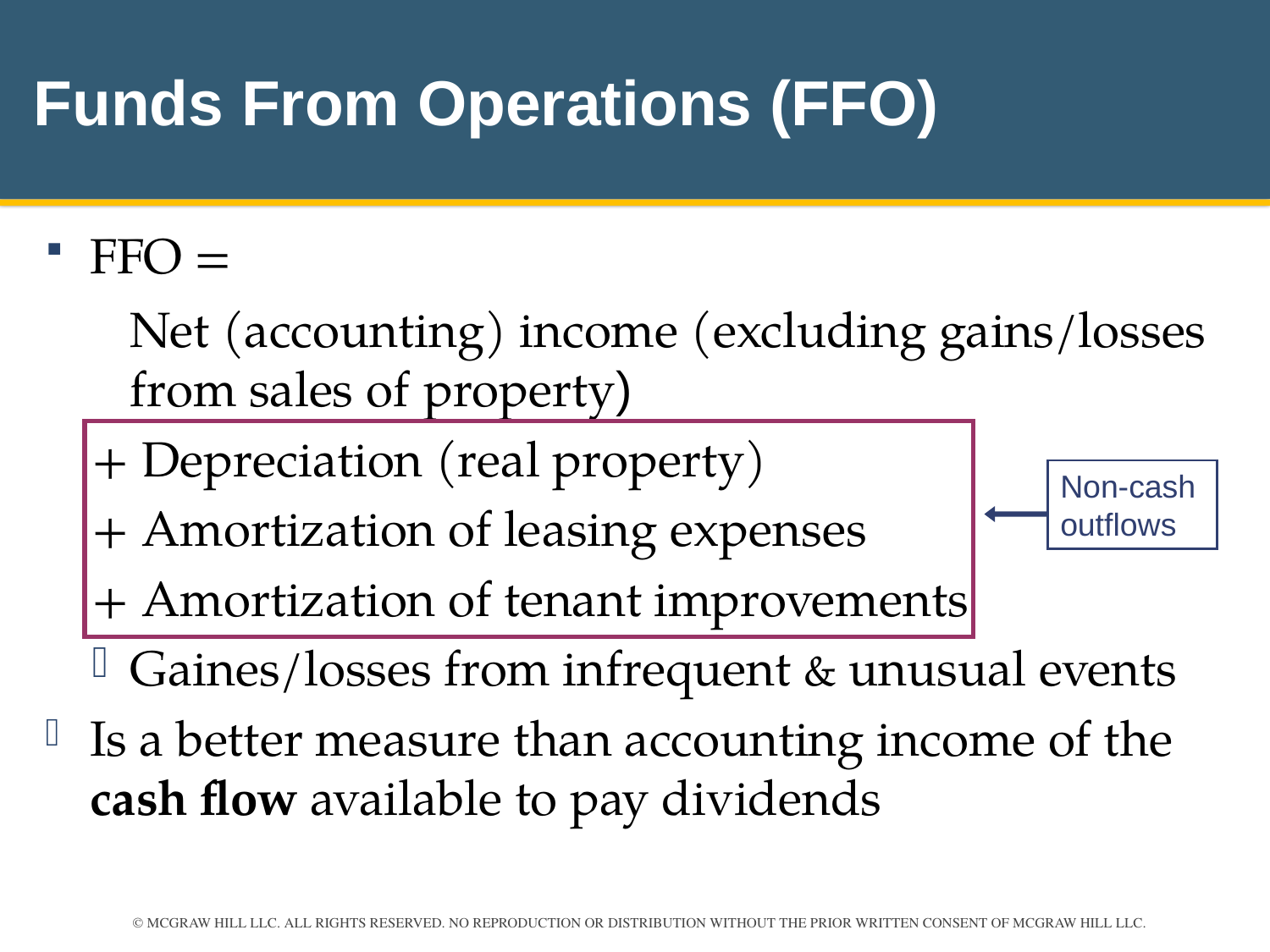

# Funds From Operations (FFO)
FFO =
	Net (accounting) income (excluding gains/losses from sales of property)
+ Depreciation (real property)
+ Amortization of leasing expenses
+ Amortization of tenant improvements
Gaines/losses from infrequent & unusual events
Is a better measure than accounting income of the cash flow available to pay dividends

Non-cash outflows

© MCGRAW HILL LLC. ALL RIGHTS RESERVED. NO REPRODUCTION OR DISTRIBUTION WITHOUT THE PRIOR WRITTEN CONSENT OF MCGRAW HILL LLC.